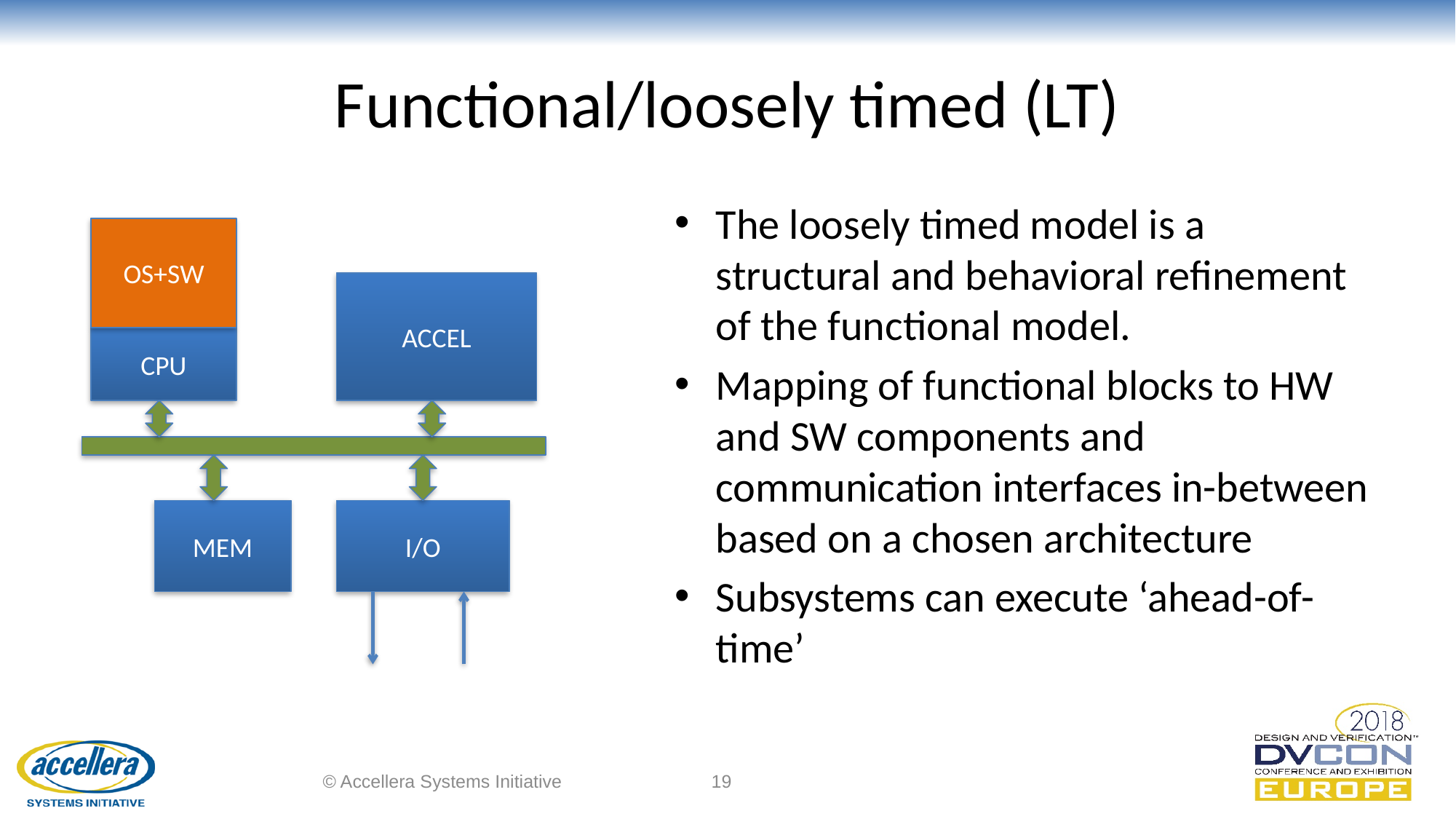

# Functional/loosely timed (LT)
The loosely timed model is a structural and behavioral refinement of the functional model.
Mapping of functional blocks to HW and SW components and communication interfaces in-between based on a chosen architecture
Subsystems can execute ‘ahead-of-time’
OS+SW
ACCEL
CPU

MEM
I/O
© Accellera Systems Initiative
19